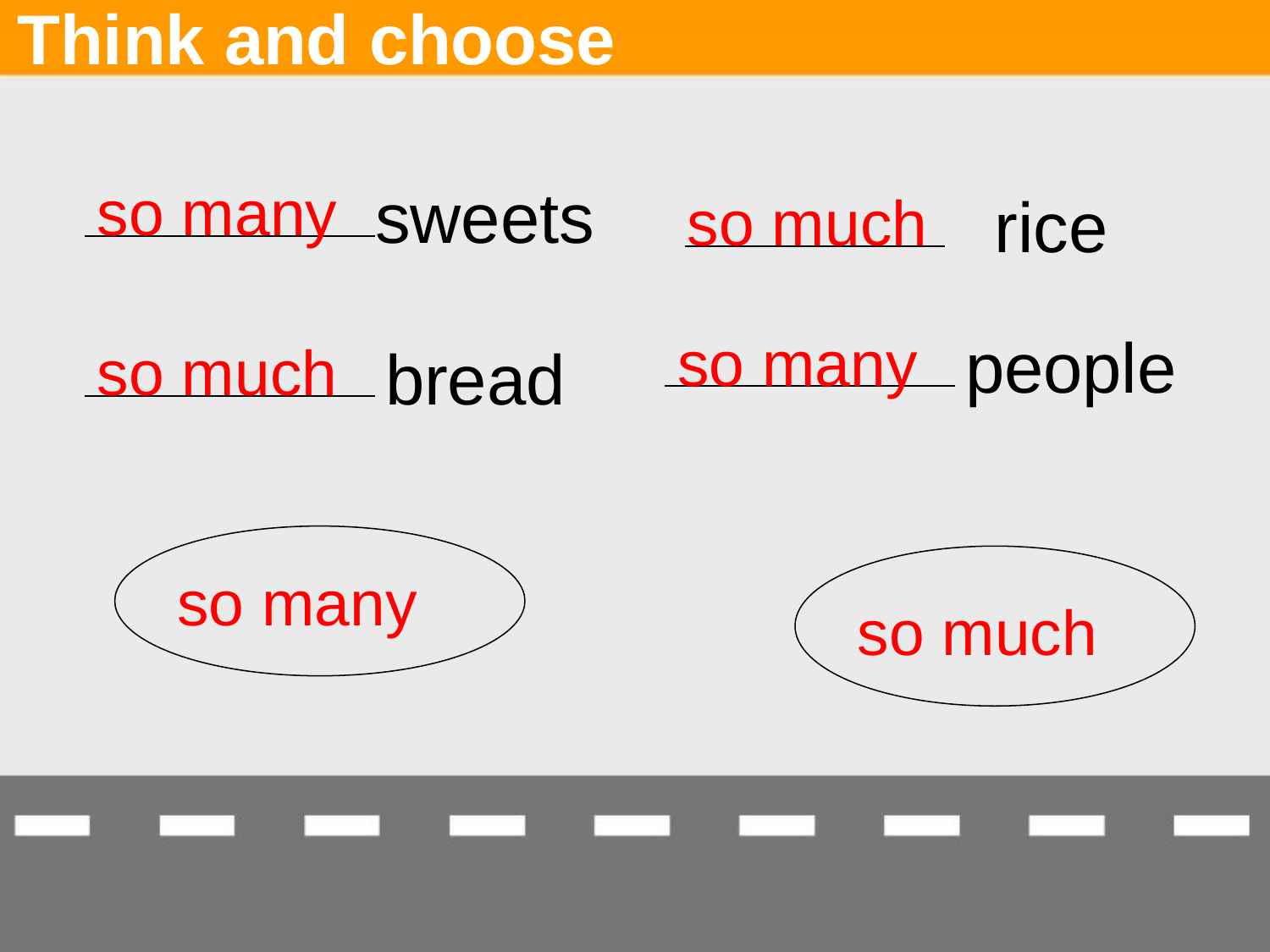

Think and choose
so many
       sweets
so much
         rice
       people
so many
so much
       bread

so many
so much